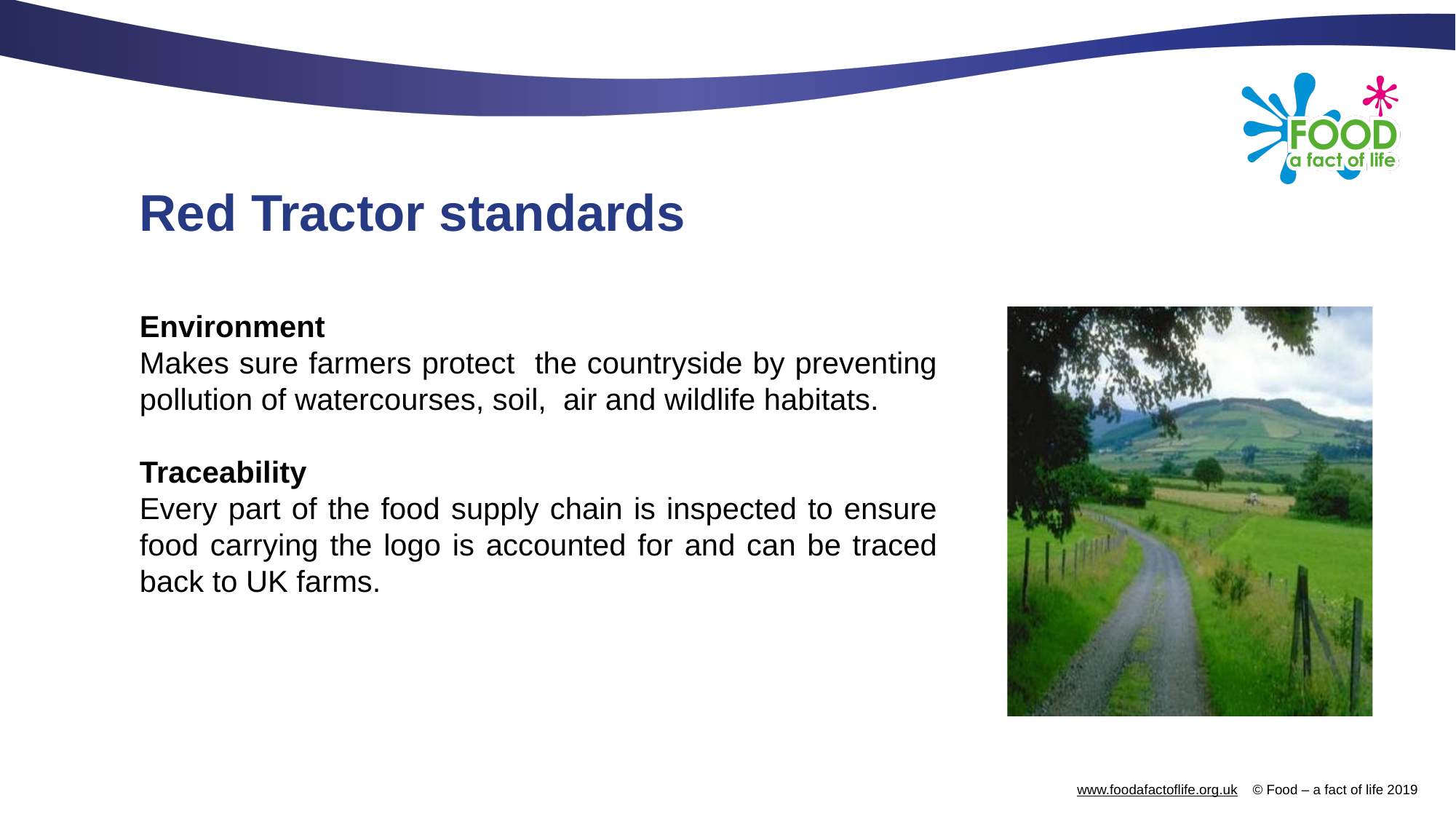

# Red Tractor standards
Environment
Makes sure farmers protect  the countryside by preventing pollution of watercourses, soil,  air and wildlife habitats.

Traceability
Every part of the food supply chain is inspected to ensure food carrying the logo is accounted for and can be traced back to UK farms.